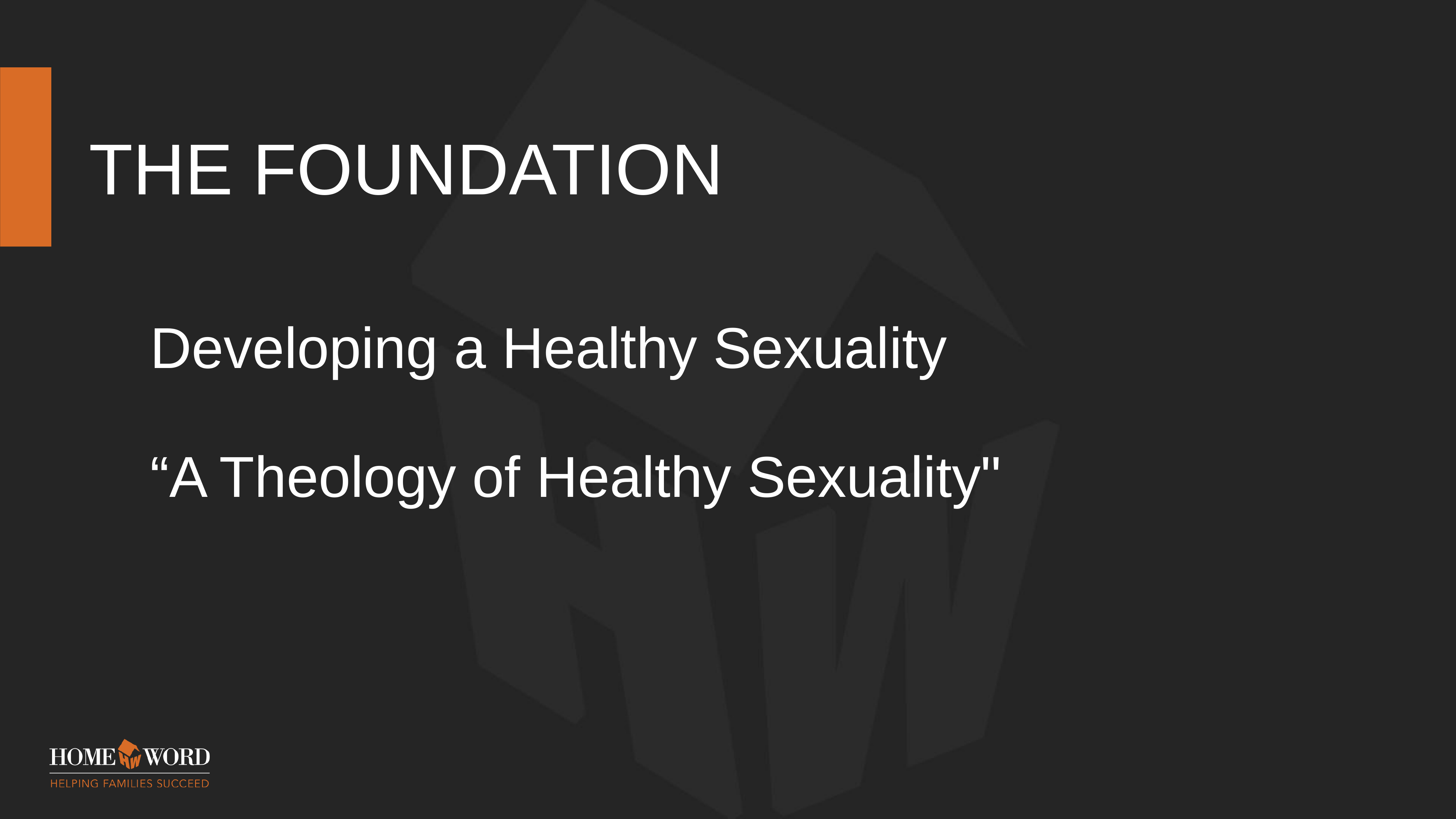

# THE FOUNDATION
Developing a Healthy Sexuality
“A Theology of Healthy Sexuality"